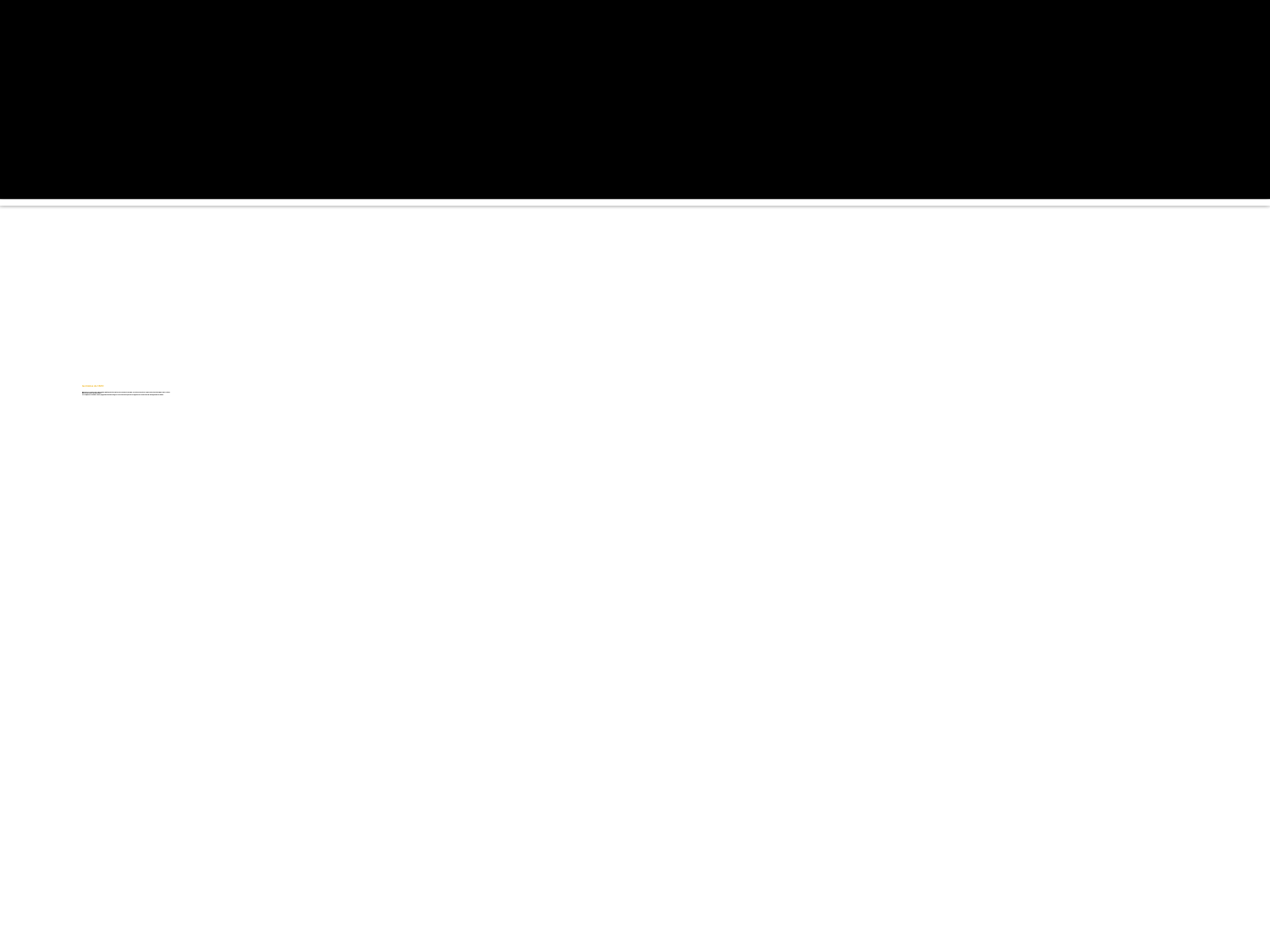

# les limites de l’APC: Elle met l’accent  sur les visées de formation: plutôt que de faire une liste des contenus à enseigner, on s’efforce de préciser ce que l’on cherche à développer chez les élèves. Elle n’est pas facile à opérationnaliser. Les compétences formulées dans le programme e demeurent larges et nécessitent de la part des enseignants une certaine forme de développement curriculaire